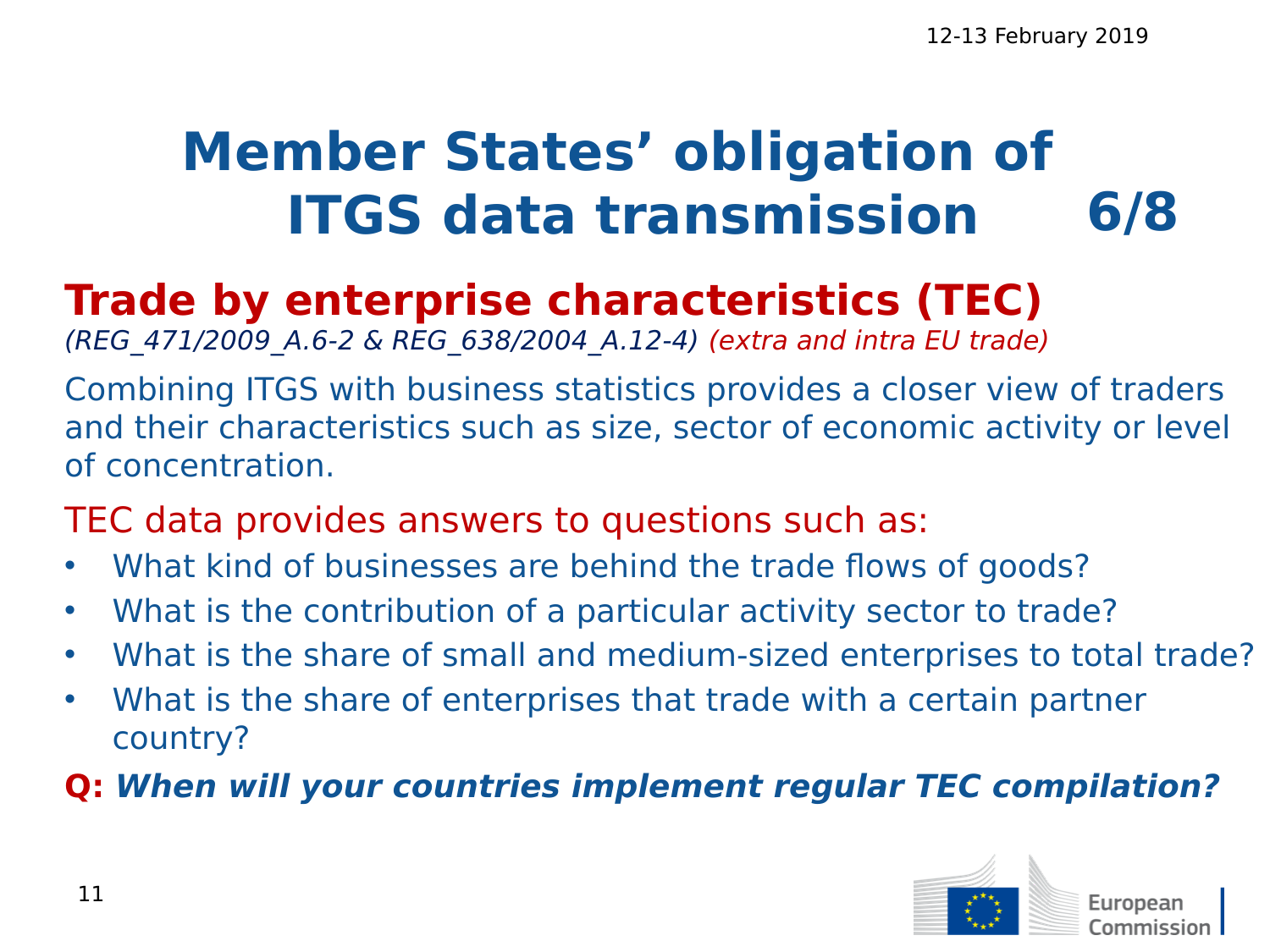

12-13 February 2019
 Member States’ obligation of ITGS data transmission
6/8
Trade by enterprise characteristics (TEC) (REG_471/2009_A.6-2 & REG_638/2004_A.12-4) (extra and intra EU trade)
Combining ITGS with business statistics provides a closer view of traders and their characteristics such as size, sector of economic activity or level of concentration.
TEC data provides answers to questions such as:
What kind of businesses are behind the trade flows of goods?
What is the contribution of a particular activity sector to trade?
What is the share of small and medium-sized enterprises to total trade?
What is the share of enterprises that trade with a certain partner country?
Q: When will your countries implement regular TEC compilation?
11